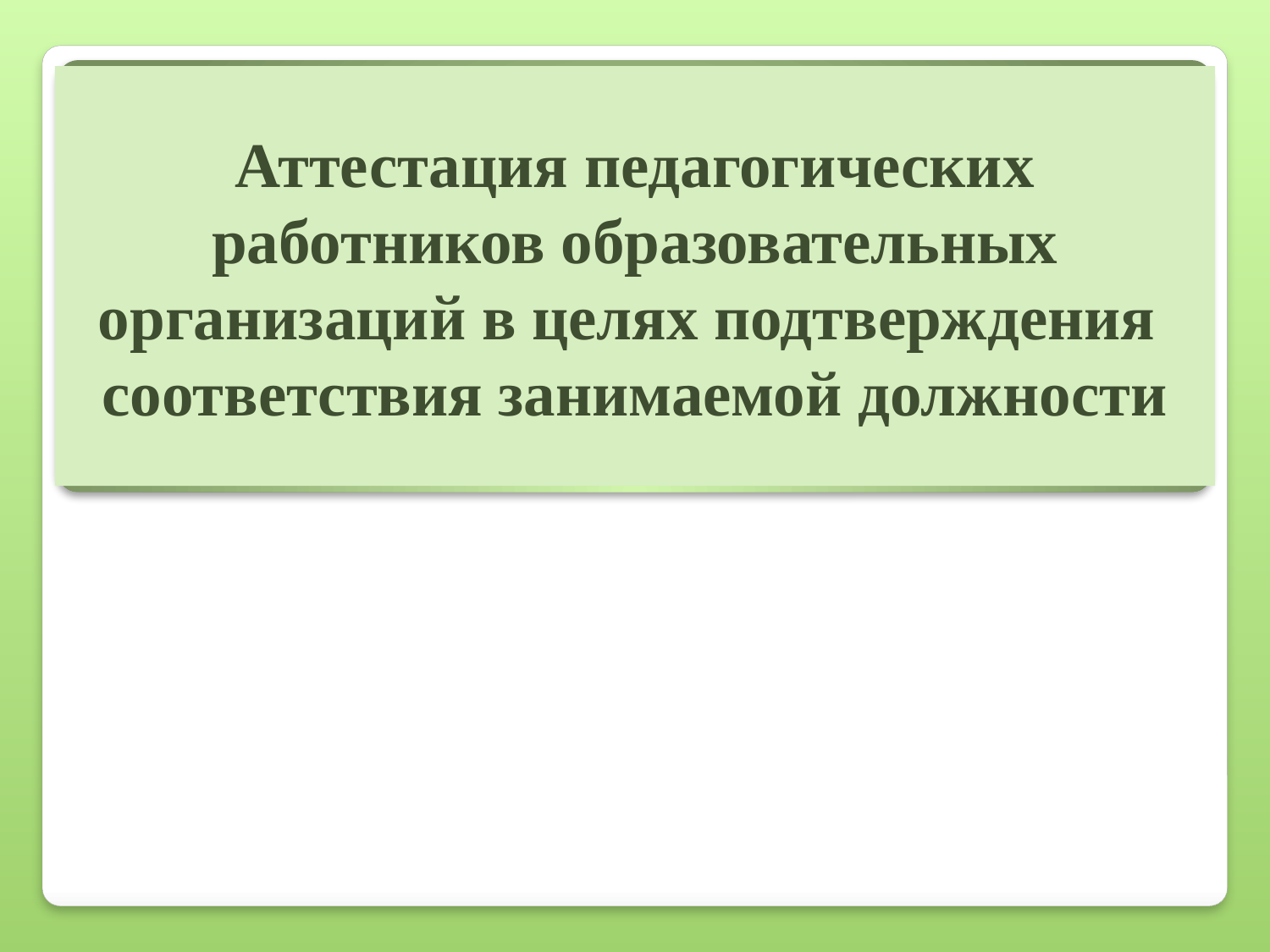

# Аттестация педагогических работников образовательных организаций в целях подтверждения  соответствия занимаемой должности